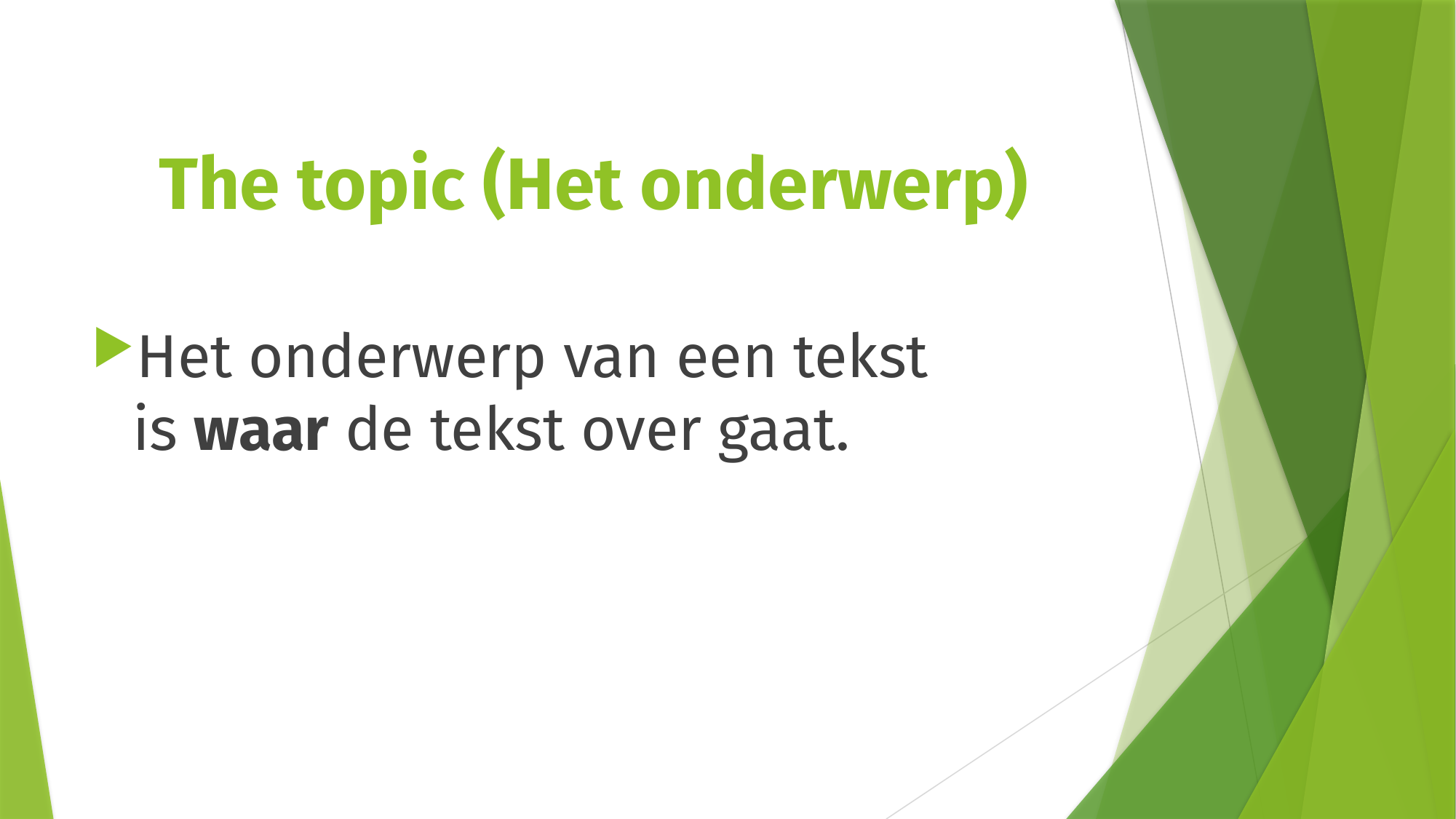

# The topic (Het onderwerp)
Het onderwerp van een tekst is waar de tekst over gaat.